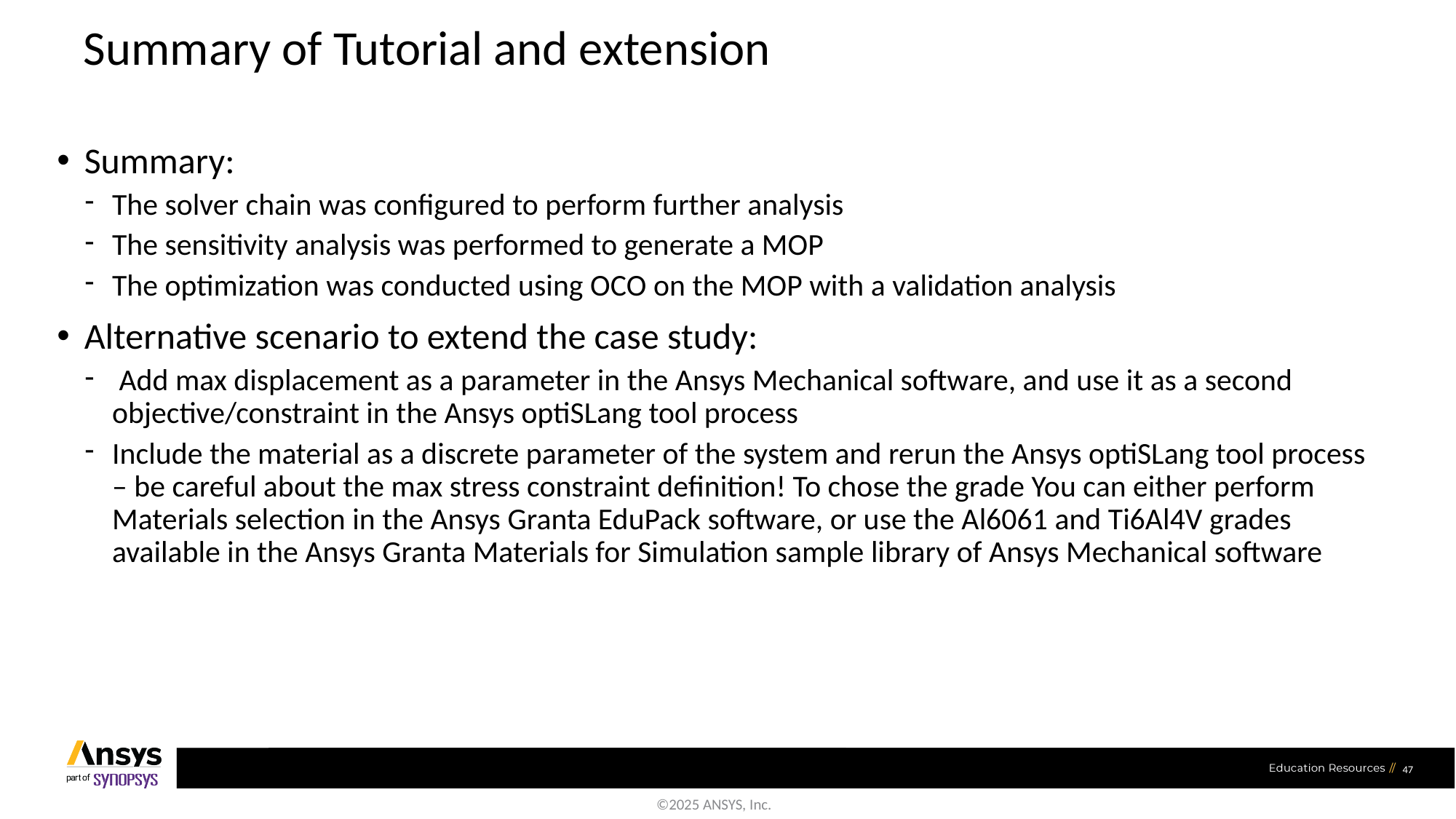

# Summary of Tutorial and extension
Summary:
The solver chain was configured to perform further analysis
The sensitivity analysis was performed to generate a MOP
The optimization was conducted using OCO on the MOP with a validation analysis
Alternative scenario to extend the case study:
 Add max displacement as a parameter in the Ansys Mechanical software, and use it as a second objective/constraint in the Ansys optiSLang tool process
Include the material as a discrete parameter of the system and rerun the Ansys optiSLang tool process – be careful about the max stress constraint definition! To chose the grade You can either perform Materials selection in the Ansys Granta EduPack software, or use the Al6061 and Ti6Al4V grades available in the Ansys Granta Materials for Simulation sample library of Ansys Mechanical software
47